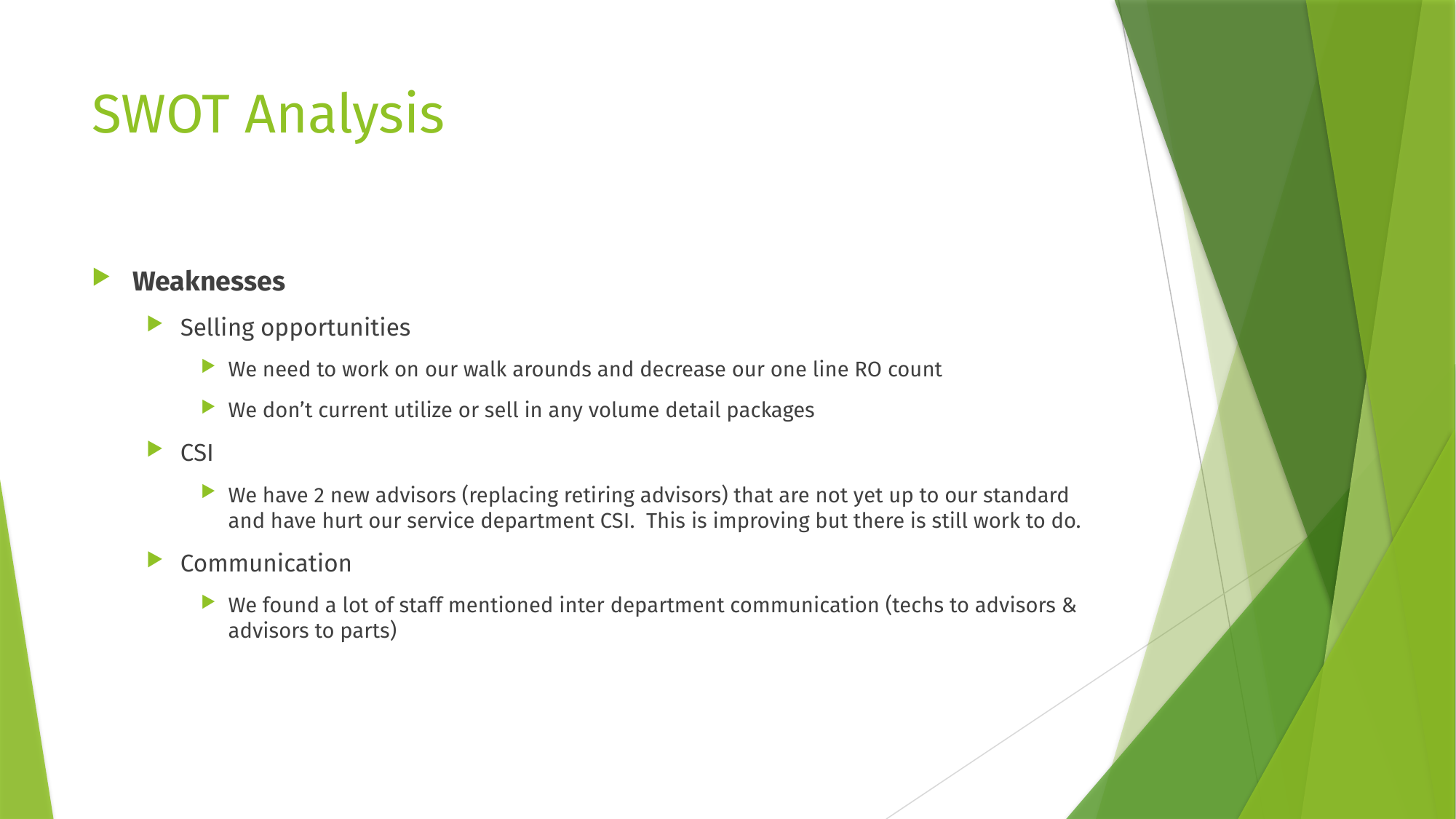

# SWOT Analysis
Weaknesses
Selling opportunities
We need to work on our walk arounds and decrease our one line RO count
We don’t current utilize or sell in any volume detail packages
CSI
We have 2 new advisors (replacing retiring advisors) that are not yet up to our standard and have hurt our service department CSI.  This is improving but there is still work to do.
Communication
We found a lot of staff mentioned inter department communication (techs to advisors & advisors to parts)